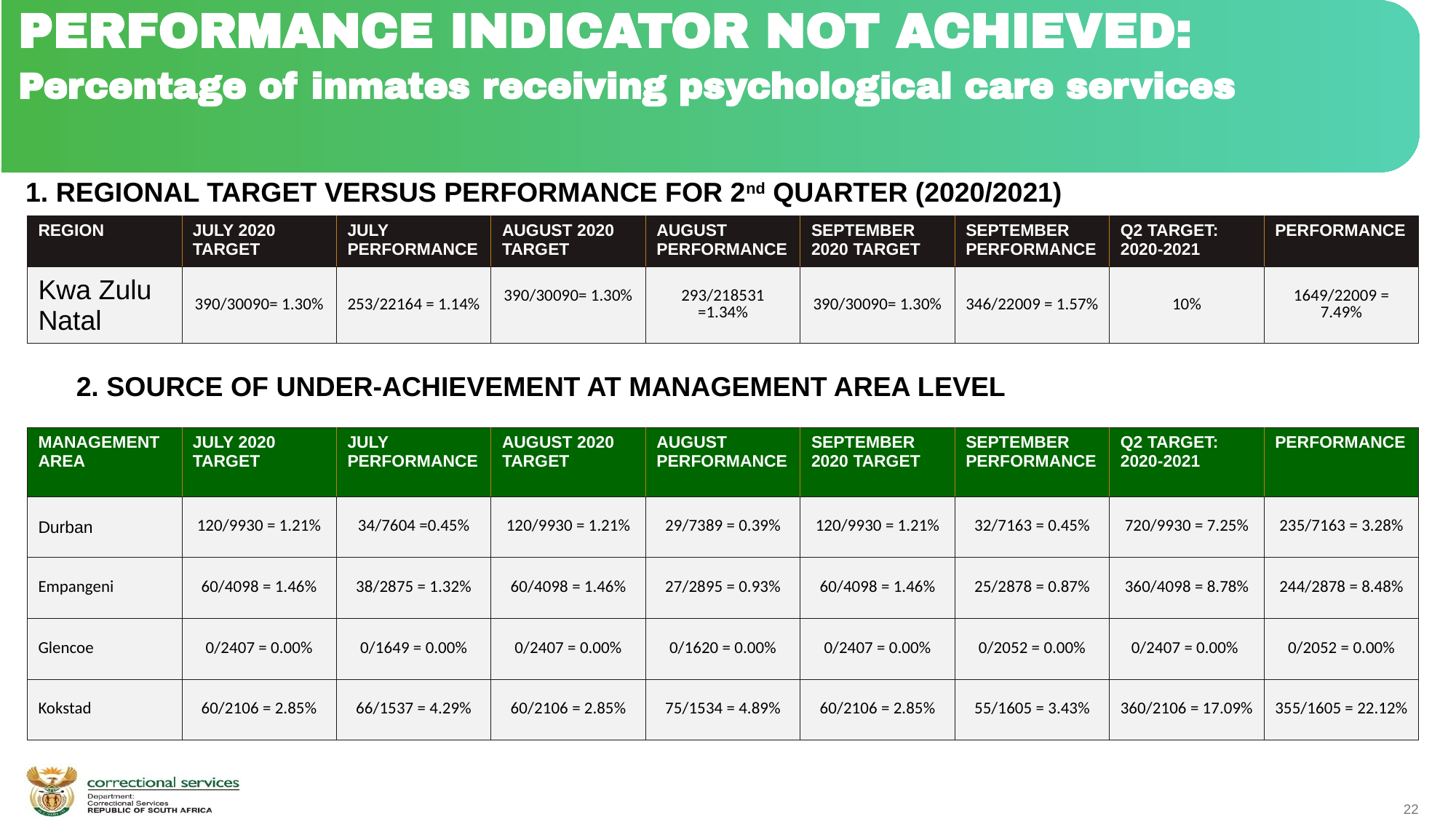

PERFORMANCE INDICATOR NOT ACHIEVED:
Percentage of inmates receiving psychological care services

1. REGIONAL TARGET VERSUS PERFORMANCE FOR 2nd QUARTER (2020/2021)
| REGION | JULY 2020 TARGET | JULY PERFORMANCE | AUGUST 2020 TARGET | AUGUST PERFORMANCE | SEPTEMBER 2020 TARGET | SEPTEMBER PERFORMANCE | Q2 TARGET: 2020-2021 | PERFORMANCE |
| --- | --- | --- | --- | --- | --- | --- | --- | --- |
| Kwa Zulu Natal | 390/30090= 1.30% | 253/22164 = 1.14% | 390/30090= 1.30% | 293/218531 =1.34% | 390/30090= 1.30% | 346/22009 = 1.57% | 10% | 1649/22009 = 7.49% |
     2. SOURCE OF UNDER-ACHIEVEMENT AT MANAGEMENT AREA LEVEL
| MANAGEMENT AREA | JULY 2020 TARGET | JULY PERFORMANCE | AUGUST 2020 TARGET | AUGUST PERFORMANCE | SEPTEMBER 2020 TARGET | SEPTEMBER PERFORMANCE | Q2 TARGET: 2020-2021 | PERFORMANCE |
| --- | --- | --- | --- | --- | --- | --- | --- | --- |
| Durban | 120/9930 = 1.21% | 34/7604 =0.45% | 120/9930 = 1.21% | 29/7389 = 0.39% | 120/9930 = 1.21% | 32/7163 = 0.45% | 720/9930 = 7.25% | 235/7163 = 3.28% |
| Empangeni | 60/4098 = 1.46% | 38/2875 = 1.32% | 60/4098 = 1.46% | 27/2895 = 0.93% | 60/4098 = 1.46% | 25/2878 = 0.87% | 360/4098 = 8.78% | 244/2878 = 8.48% |
| Glencoe | 0/2407 = 0.00% | 0/1649 = 0.00% | 0/2407 = 0.00% | 0/1620 = 0.00% | 0/2407 = 0.00% | 0/2052 = 0.00% | 0/2407 = 0.00% | 0/2052 = 0.00% |
| Kokstad | 60/2106 = 2.85% | 66/1537 = 4.29% | 60/2106 = 2.85% | 75/1534 = 4.89% | 60/2106 = 2.85% | 55/1605 = 3.43% | 360/2106 = 17.09% | 355/1605 = 22.12% |